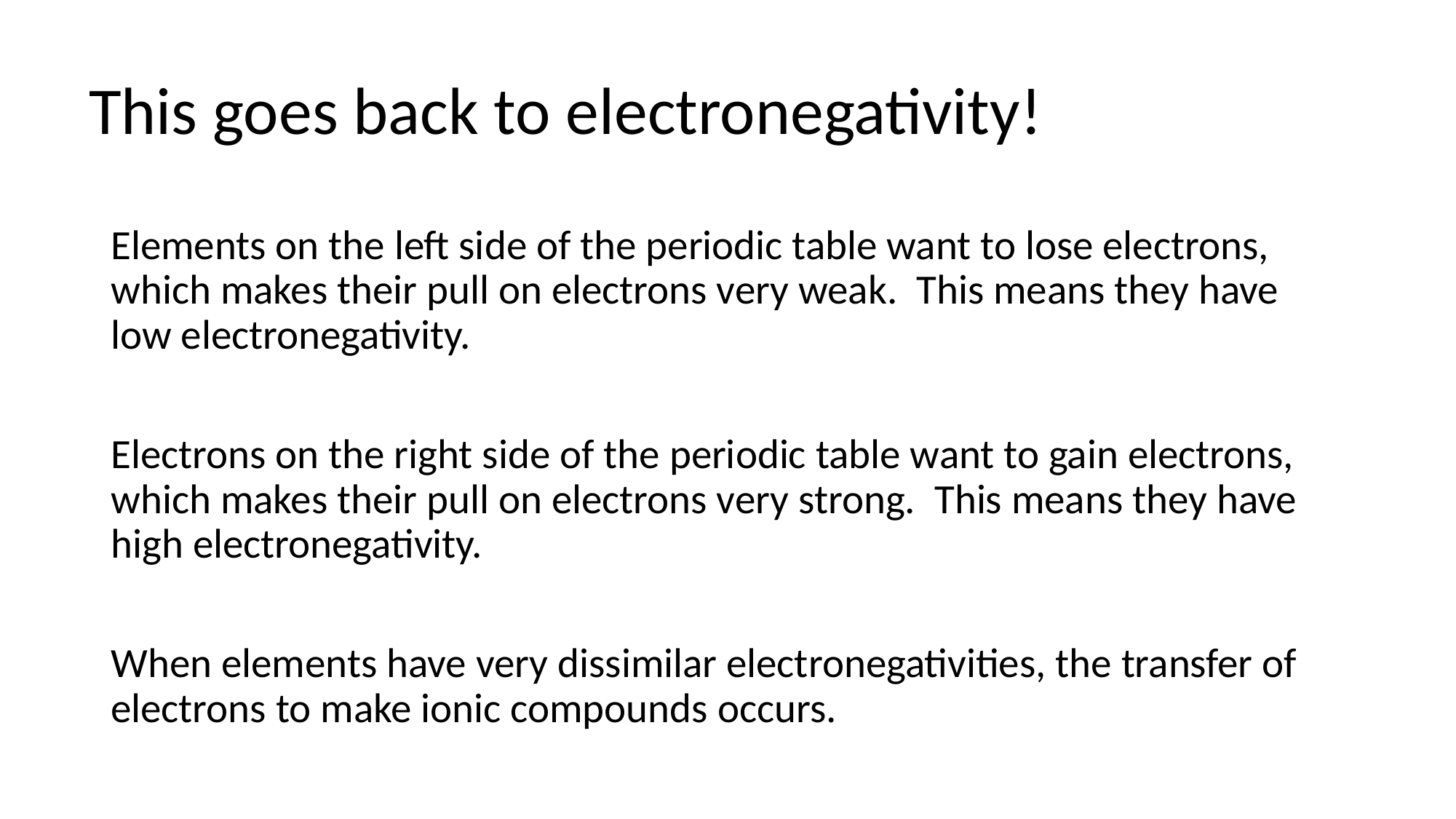

# This goes back to electronegativity!
Elements on the left side of the periodic table want to lose electrons, which makes their pull on electrons very weak.  This means they have low electronegativity.

Electrons on the right side of the periodic table want to gain electrons, which makes their pull on electrons very strong.  This means they have high electronegativity.

When elements have very dissimilar electronegativities, the transfer of electrons to make ionic compounds occurs.